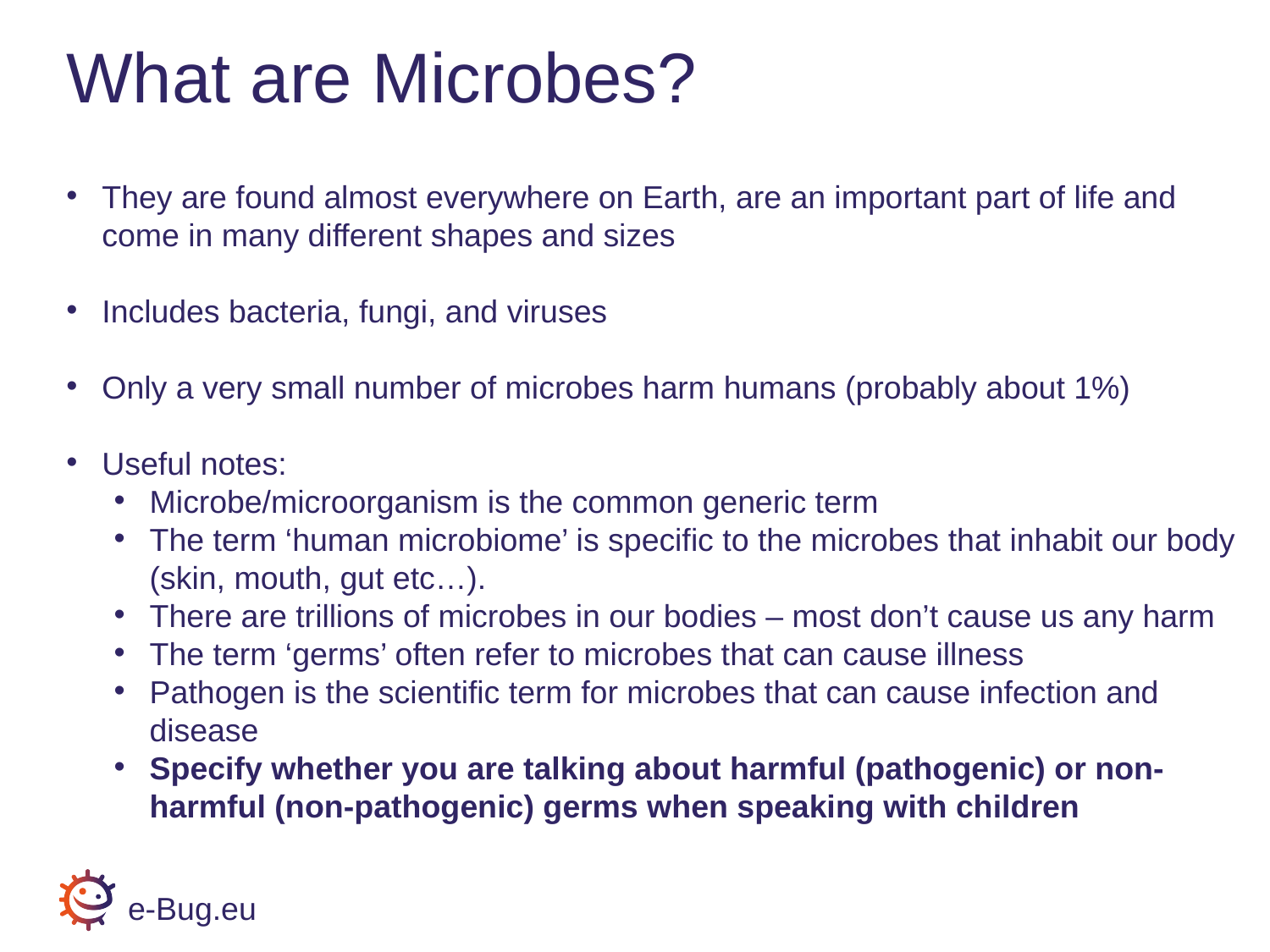

# What are Microbes?
They are found almost everywhere on Earth, are an important part of life and come in many different shapes and sizes

Includes bacteria, fungi, and viruses

Only a very small number of microbes harm humans (probably about 1%)

Useful notes:
Microbe/microorganism is the common generic term
The term ‘human microbiome’ is specific to the microbes that inhabit our body (skin, mouth, gut etc…).
There are trillions of microbes in our bodies – most don’t cause us any harm
The term ‘germs’ often refer to microbes that can cause illness
Pathogen is the scientific term for microbes that can cause infection and disease
Specify whether you are talking about harmful (pathogenic) or non-harmful (non-pathogenic) germs when speaking with children
e-Bug.eu